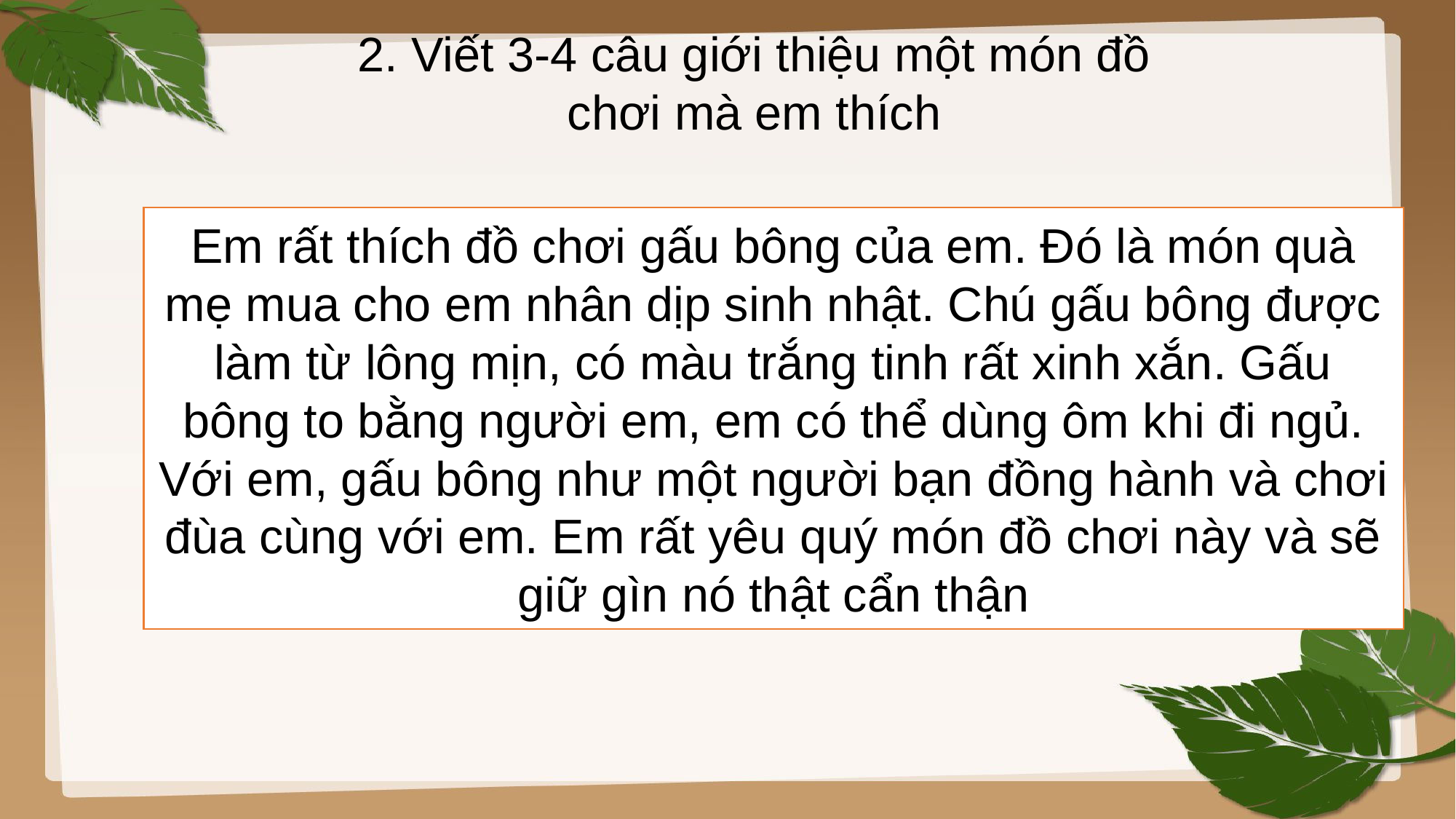

2. Viết 3-4 câu giới thiệu một món đồ chơi mà em thích
Em rất thích đồ chơi gấu bông của em. Đó là món quà mẹ mua cho em nhân dịp sinh nhật. Chú gấu bông được làm từ lông mịn, có màu trắng tinh rất xinh xắn. Gấu bông to bằng người em, em có thể dùng ôm khi đi ngủ. Với em, gấu bông như một người bạn đồng hành và chơi đùa cùng với em. Em rất yêu quý món đồ chơi này và sẽ giữ gìn nó thật cẩn thận